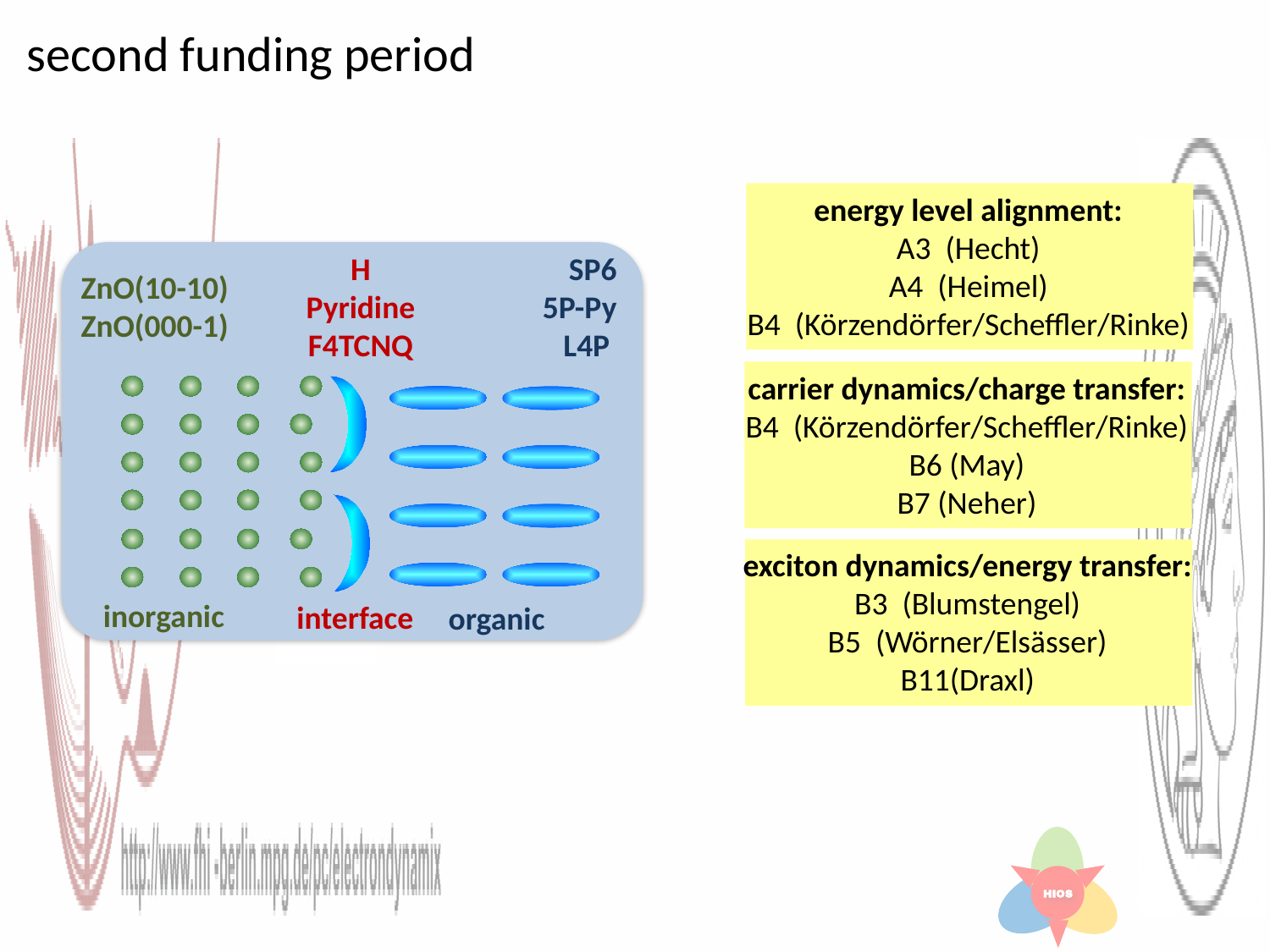

second funding period
energy level alignment:
A3  (Hecht)
A4  (Heimel)
B4  (Körzendörfer/Scheffler/Rinke)

H
Pyridine
F4TCNQ

SP6
5P-Py
L4P
ZnO(10-10)
ZnO(000-1)

inorganic
interface
organic

carrier dynamics/charge transfer:
B4  (Körzendörfer/Scheffler/Rinke)
B6 (May)
B7 (Neher)

exciton dynamics/energy transfer:
B3  (Blumstengel)
B5  (Wörner/Elsässer)
B11(Draxl)

HIOS